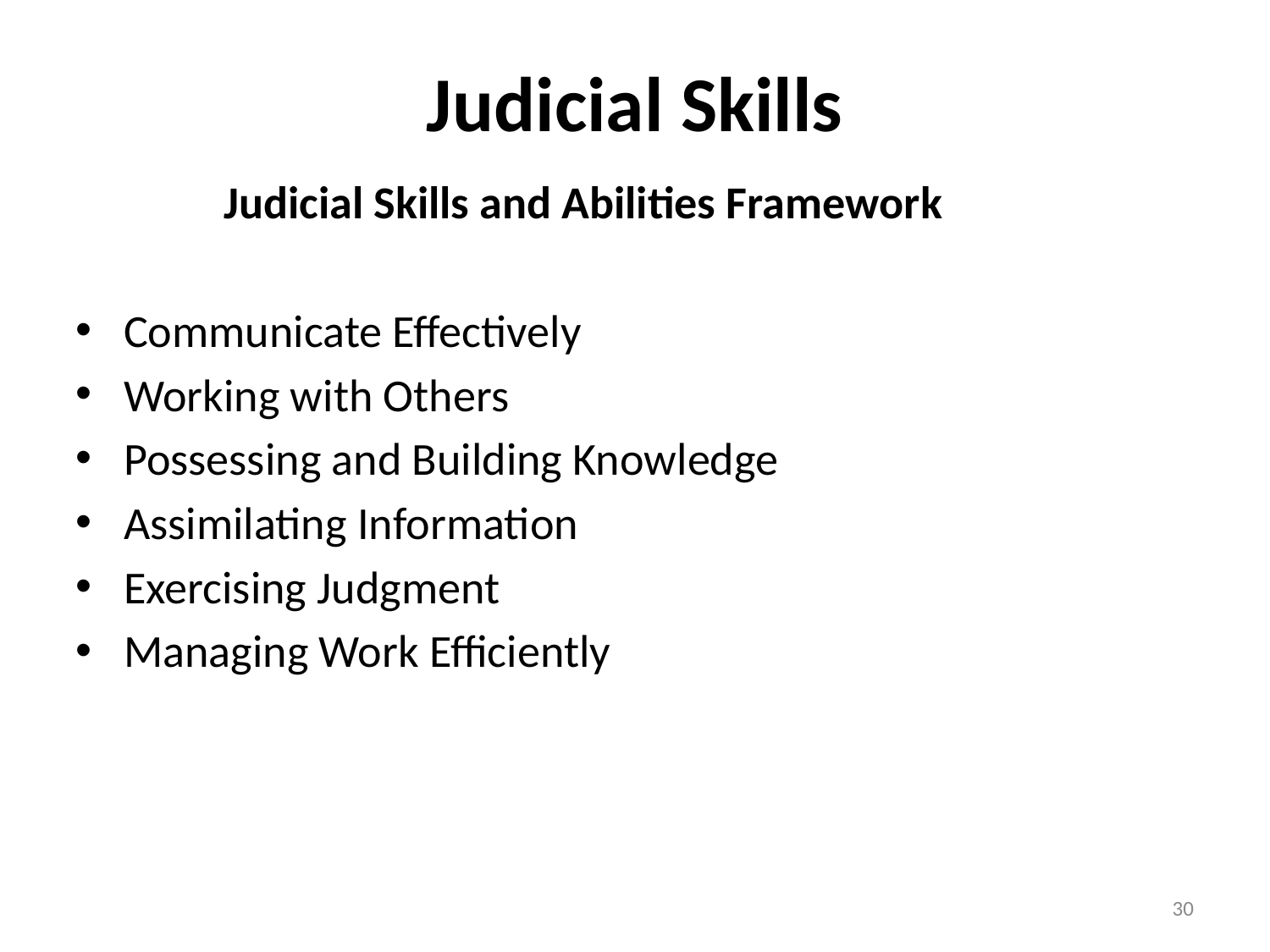

# Judicial Skills
Judicial Skills and Abilities Framework

Communicate Effectively
Working with Others
Possessing and Building Knowledge
Assimilating Information
Exercising Judgment
Managing Work Efficiently
30